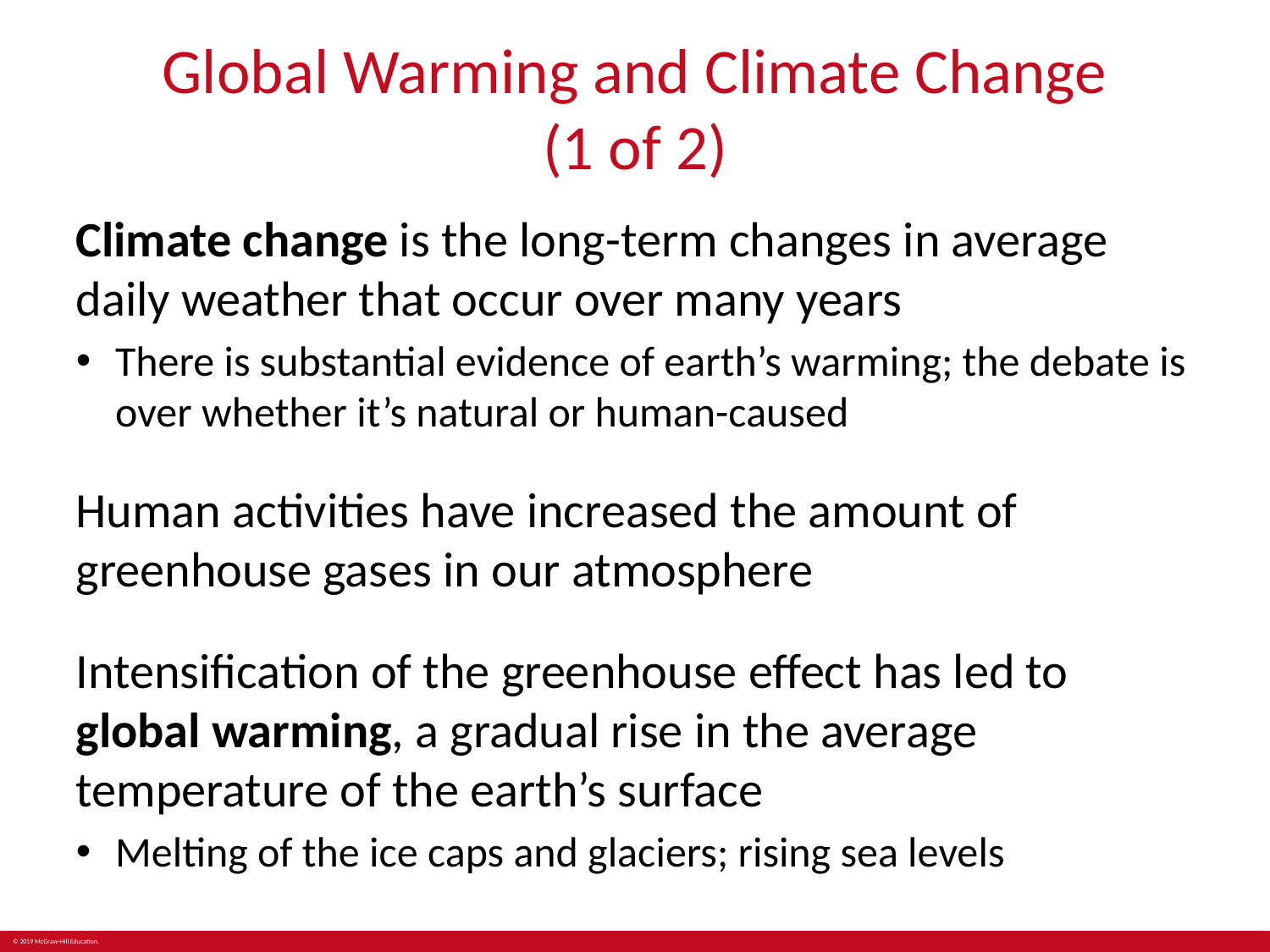

# Global Warming and Climate Change (1 of 2)
Climate change is the long-term changes in average daily weather that occur over many years
There is substantial evidence of earth’s warming; the debate is over whether it’s natural or human-caused
Human activities have increased the amount of greenhouse gases in our atmosphere
Intensification of the greenhouse effect has led to global warming, a gradual rise in the average temperature of the earth’s surface
Melting of the ice caps and glaciers; rising sea levels